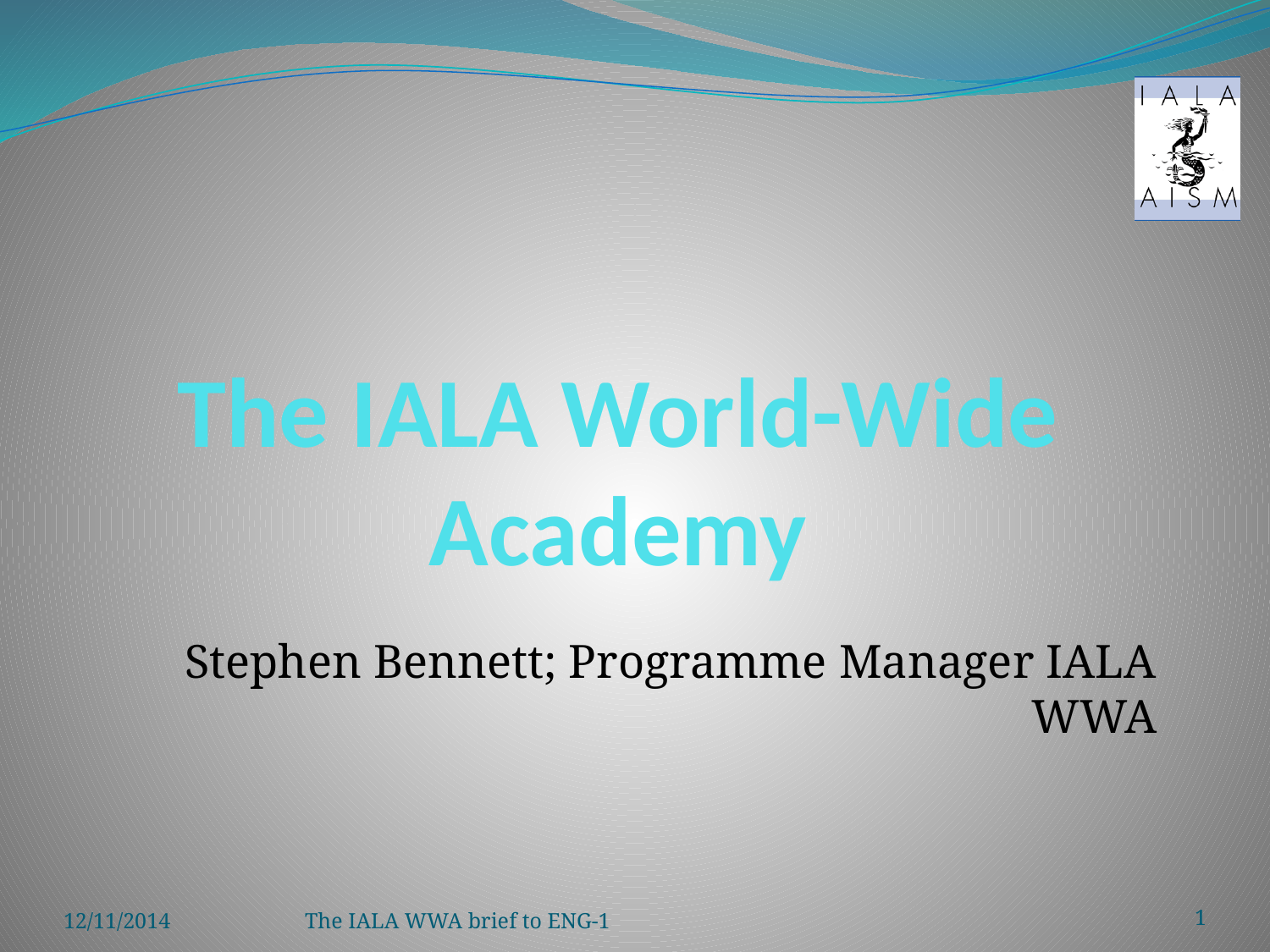

# The IALA World-Wide Academy
Stephen Bennett; Programme Manager IALA WWA
12/11/2014
The IALA WWA brief to ENG-1
1